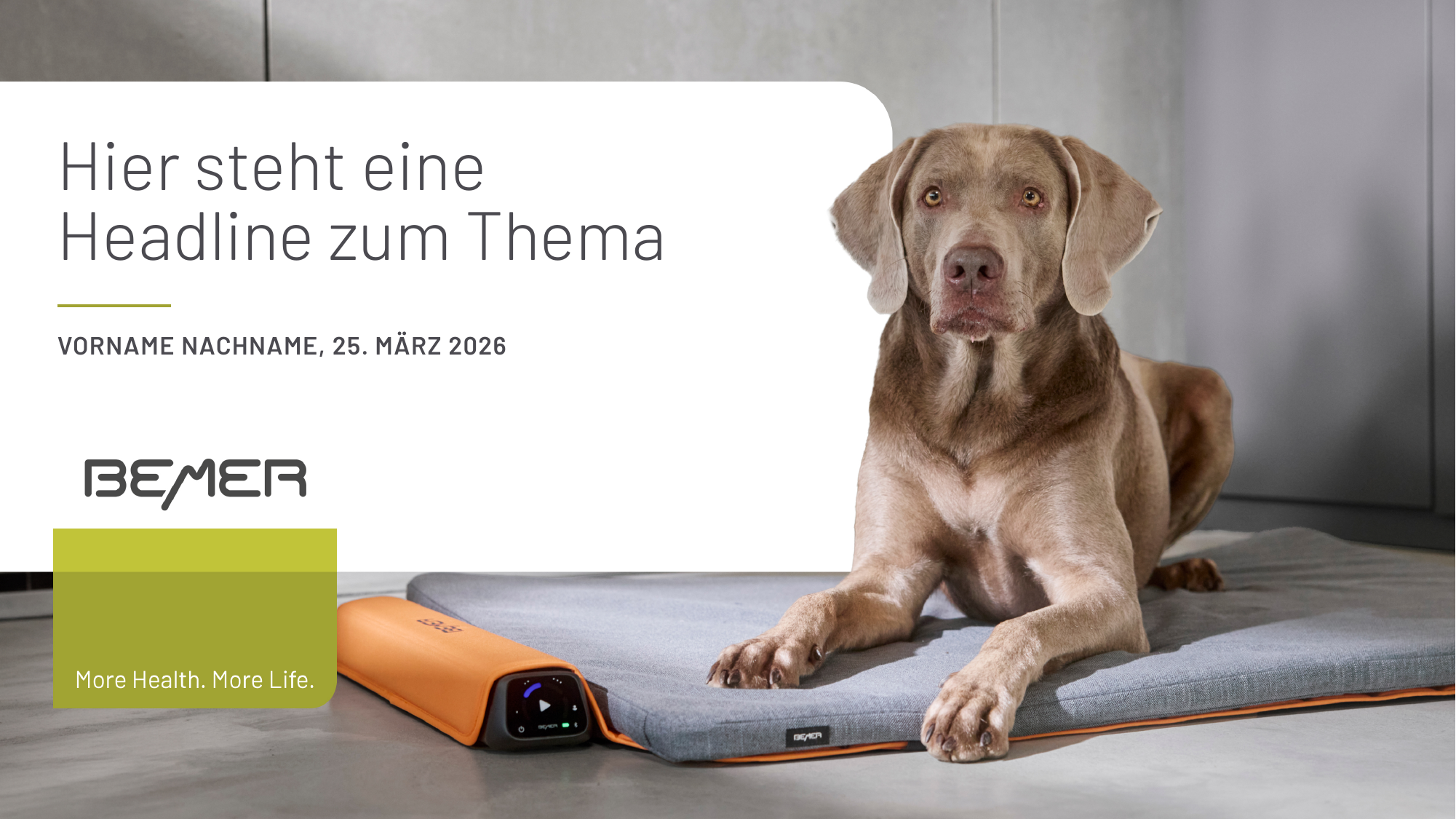

Hier steht eine
Headline zum Thema
VORNAME NACHNAME, 25. März 2026